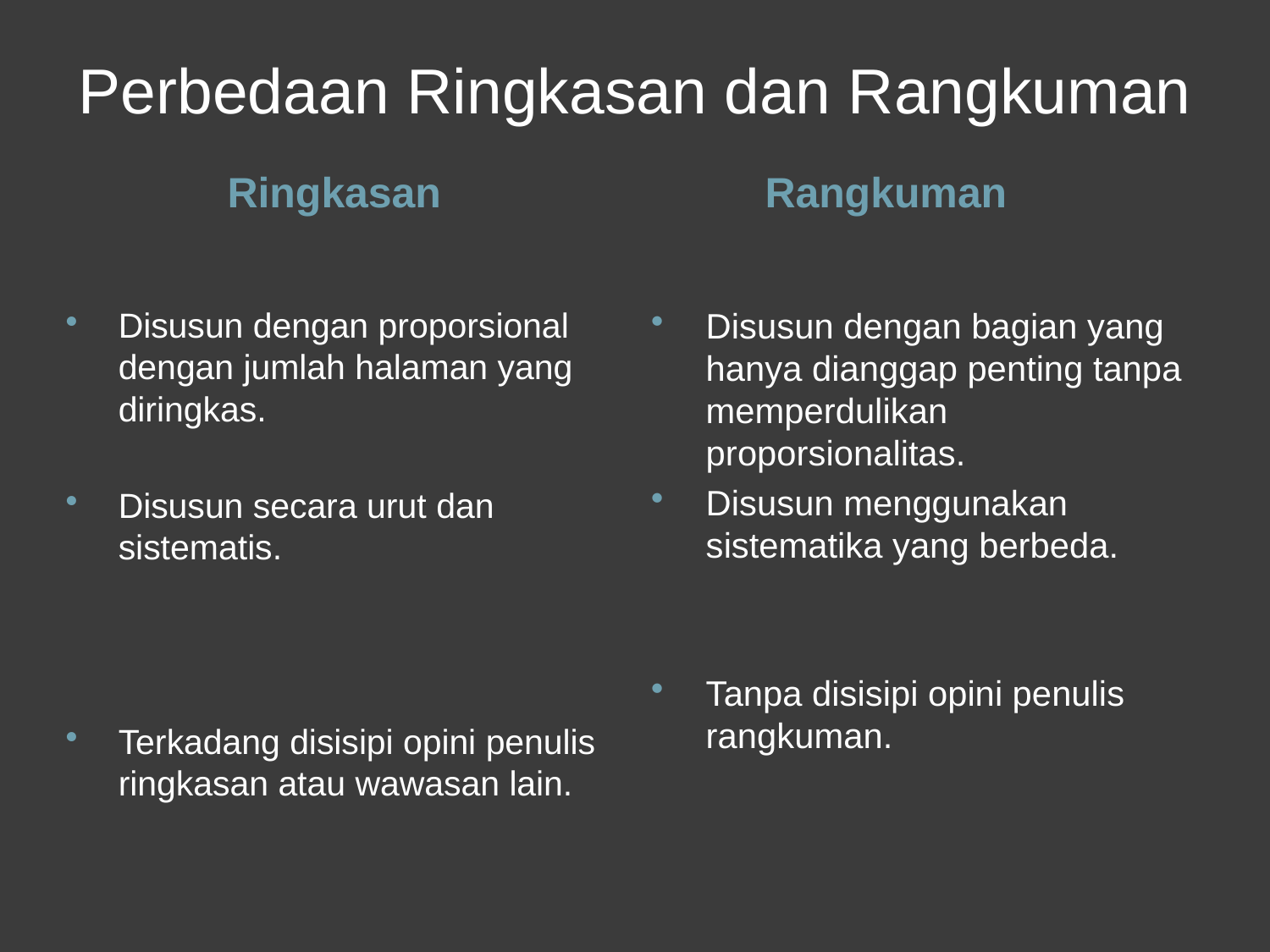

# Perbedaan Ringkasan dan Rangkuman
Ringkasan
Rangkuman
Disusun dengan proporsional dengan jumlah halaman yang diringkas.

Disusun secara urut dan sistematis.

Terkadang disisipi opini penulis ringkasan atau wawasan lain.

Disusun dengan bagian yang hanya dianggap penting tanpa memperdulikan proporsionalitas.
Disusun menggunakan sistematika yang berbeda.

Tanpa disisipi opini penulis rangkuman.